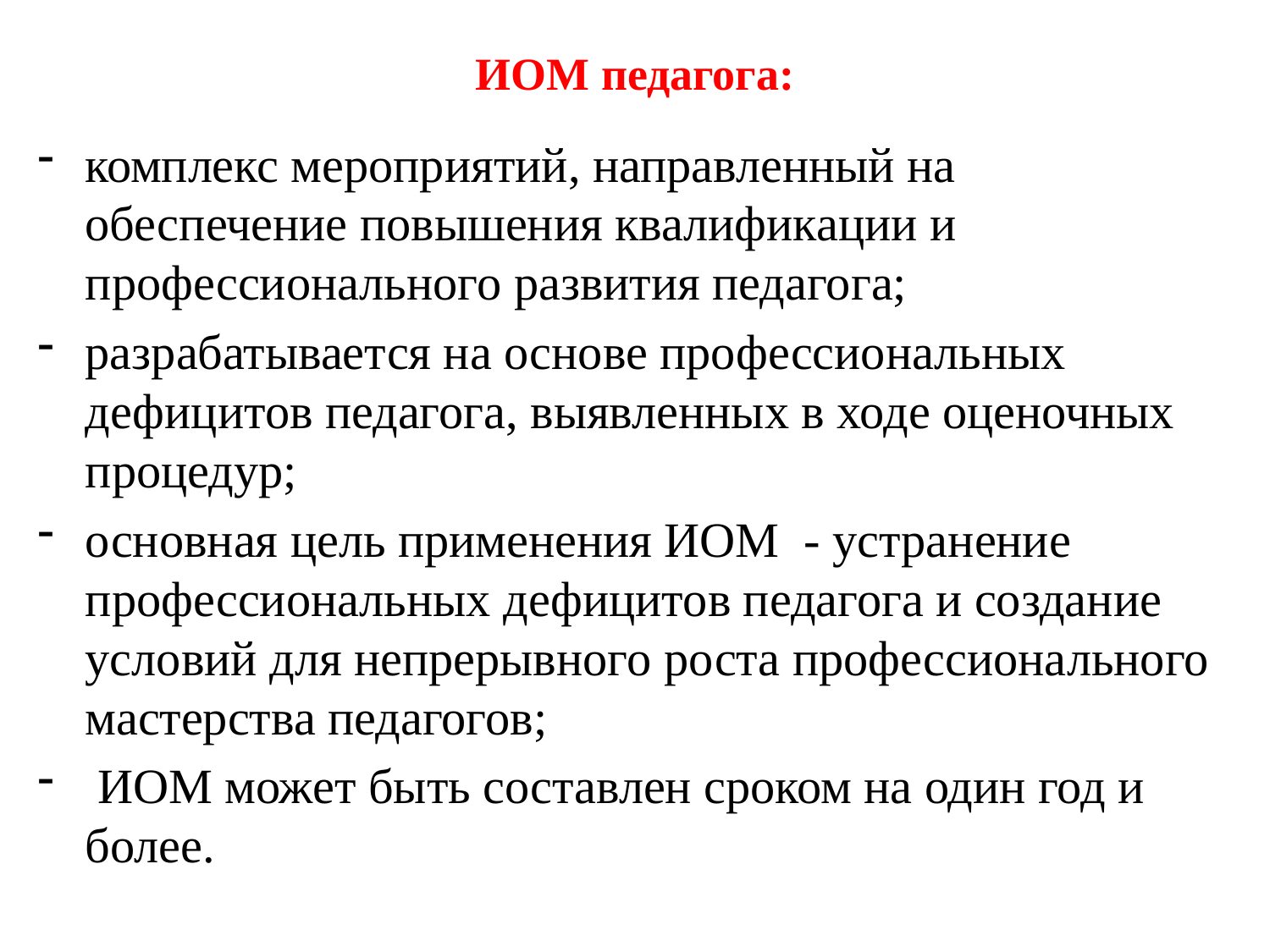

# ИОМ педагога:
комплекс мероприятий, направленный на обеспечение повышения квалификации и профессионального развития педагога;
разрабатывается на основе профессиональных дефицитов педагога, выявленных в ходе оценочных процедур;
основная цель применения ИОМ  - устранение профессиональных дефицитов педагога и создание условий для непрерывного роста профессионального мастерства педагогов;
 ИОМ может быть составлен сроком на один год и более.